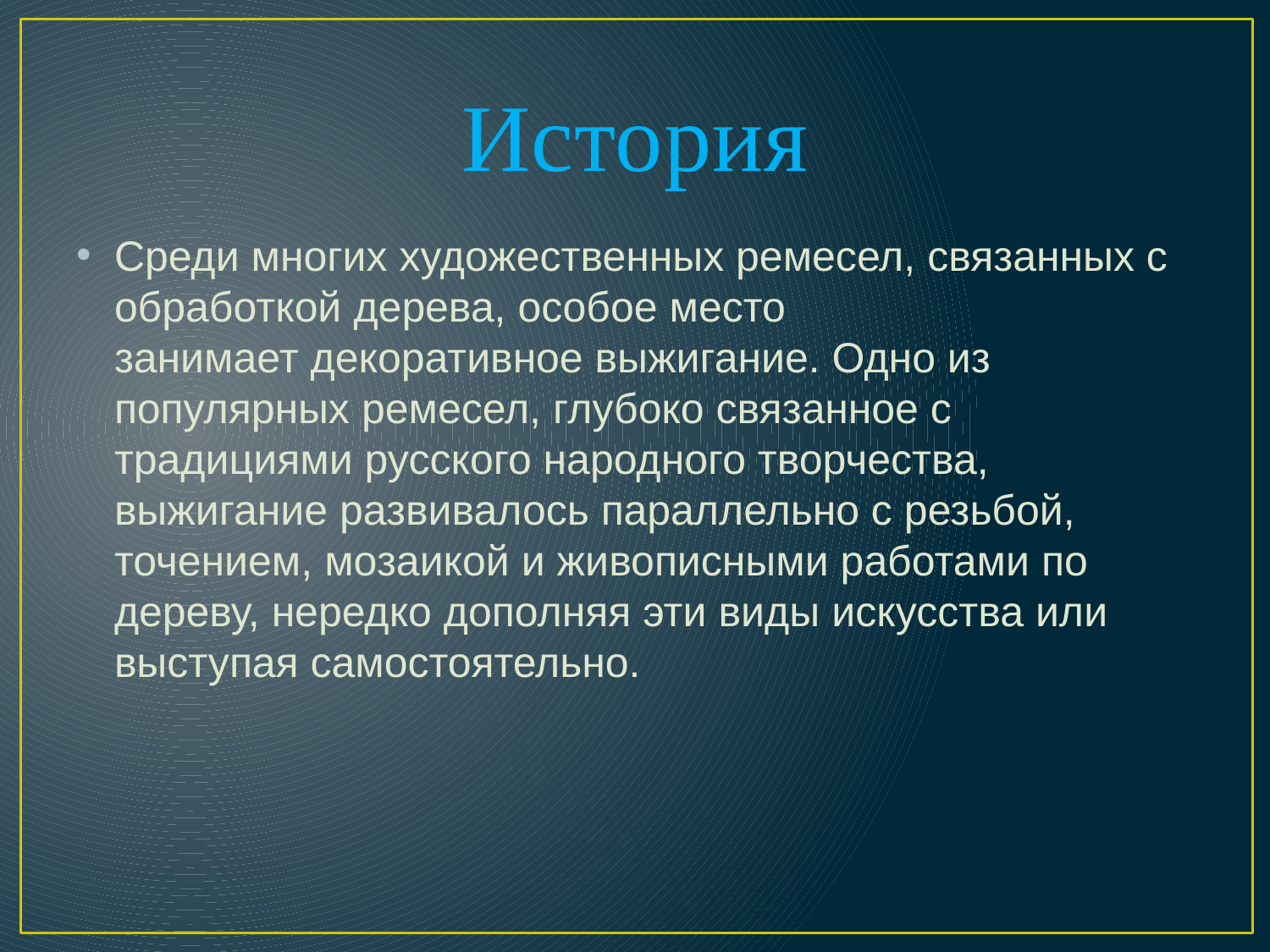

# История
Среди многих художественных ремесел, связанных с обработкой дерева, особое место занимает декоративное выжигание. Одно из популярных ремесел, глубоко связанное с традициями русского народного творчества, выжигание развивалось параллельно с резьбой, точением, мозаикой и живописными работами по дереву, нередко дополняя эти виды искусства или выступая самостоятельно.